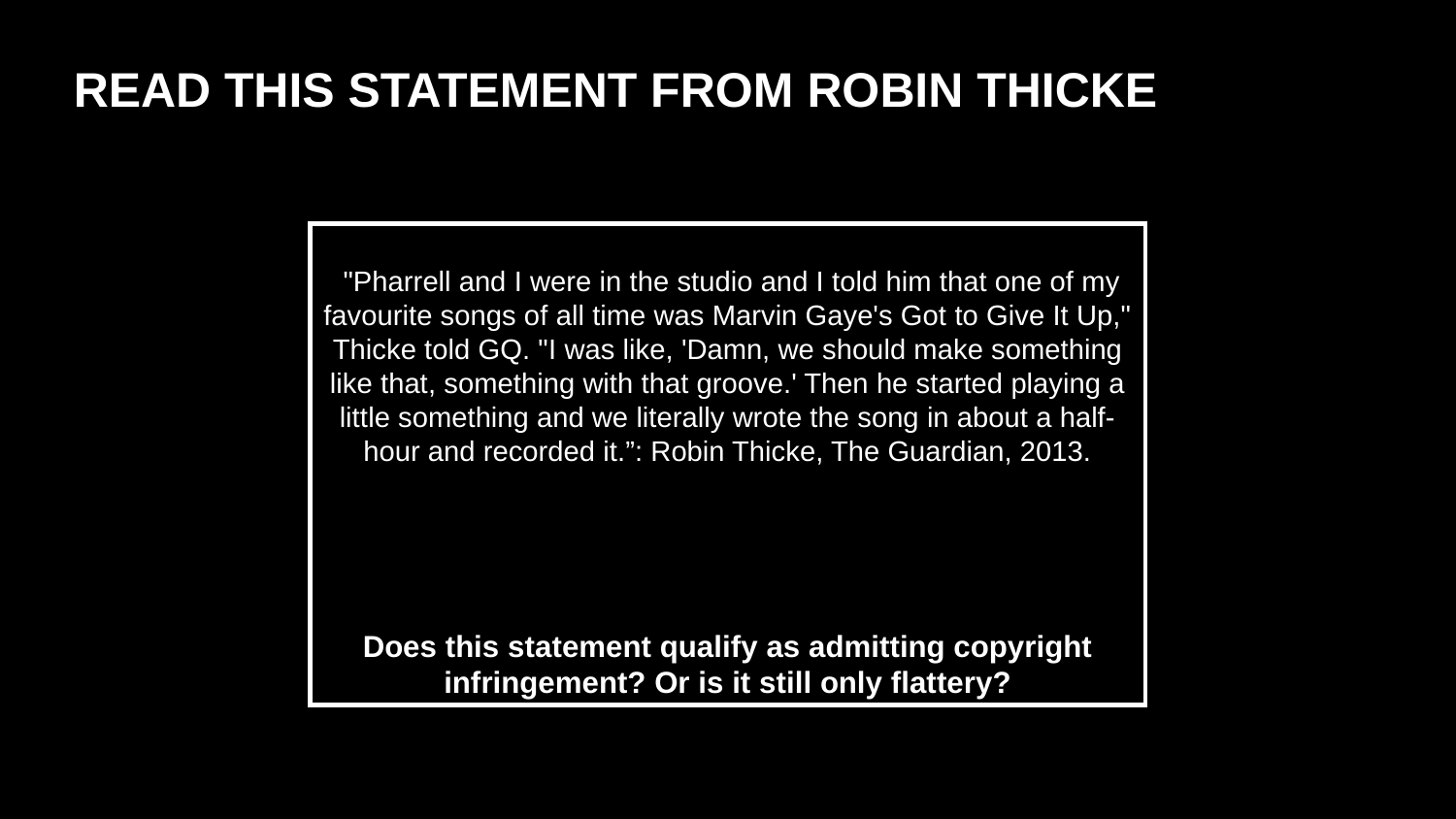

# READ THIS STATEMENT FROM ROBIN THICKE

 "Pharrell and I were in the studio and I told him that one of my favourite songs of all time was Marvin Gaye's Got to Give It Up," Thicke told GQ. "I was like, 'Damn, we should make something like that, something with that groove.' Then he started playing a little something and we literally wrote the song in about a half-hour and recorded it.”: Robin Thicke, The Guardian, 2013.

Does this statement qualify as admitting copyright infringement? Or is it still only flattery?